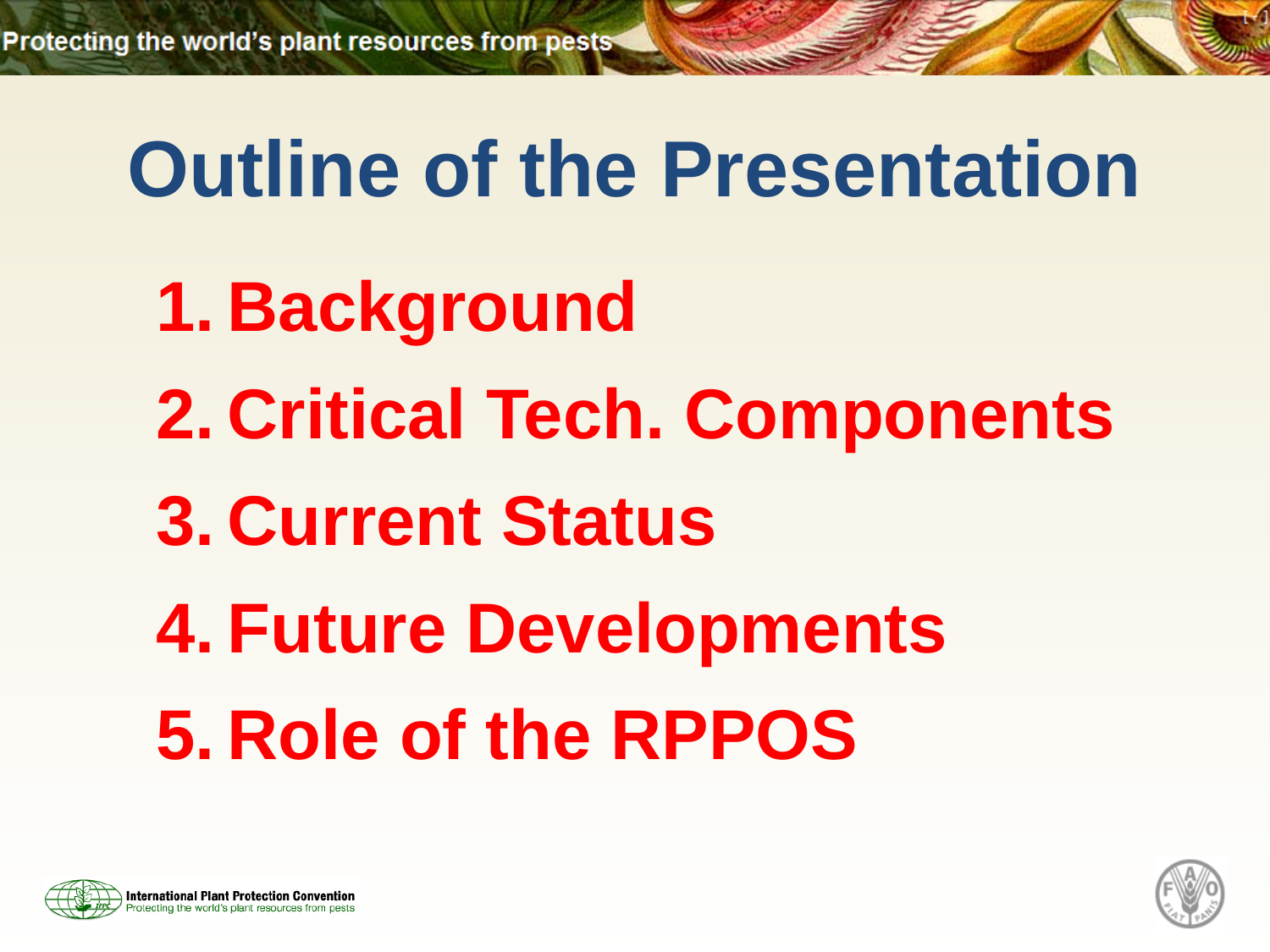

Outline of the Presentation
Background
Critical Tech. Components
Current Status
Future Developments
Role of the RPPOS